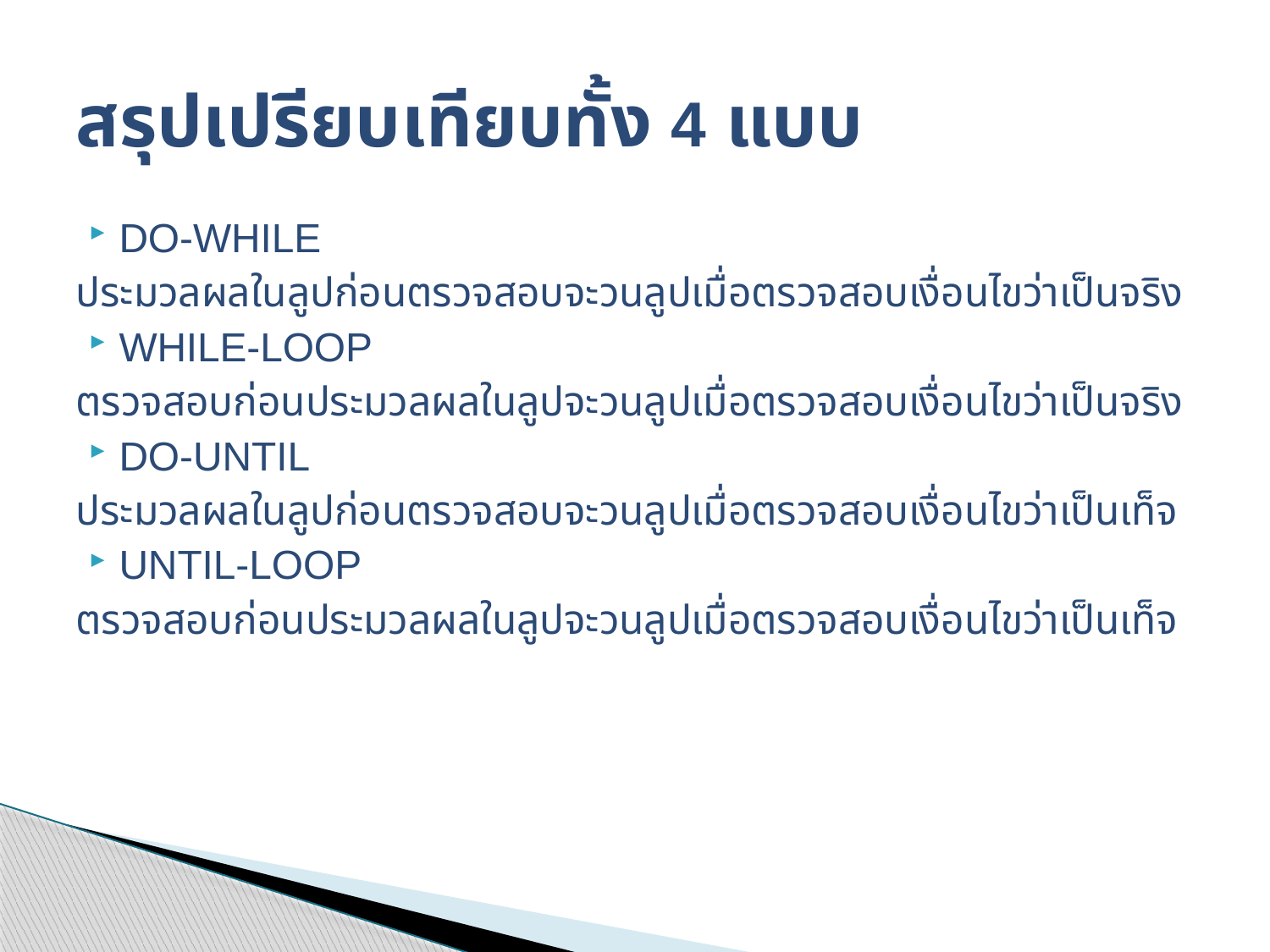

# สรุปเปรียบเทียบทั้ง 4 แบบ
DO-WHILE
ประมวลผลในลูปก่อนตรวจสอบจะวนลูปเมื่อตรวจสอบเงื่อนไขว่าเป็นจริง
WHILE-LOOP
ตรวจสอบก่อนประมวลผลในลูปจะวนลูปเมื่อตรวจสอบเงื่อนไขว่าเป็นจริง
DO-UNTIL
ประมวลผลในลูปก่อนตรวจสอบจะวนลูปเมื่อตรวจสอบเงื่อนไขว่าเป็นเท็จ
UNTIL-LOOP
ตรวจสอบก่อนประมวลผลในลูปจะวนลูปเมื่อตรวจสอบเงื่อนไขว่าเป็นเท็จ